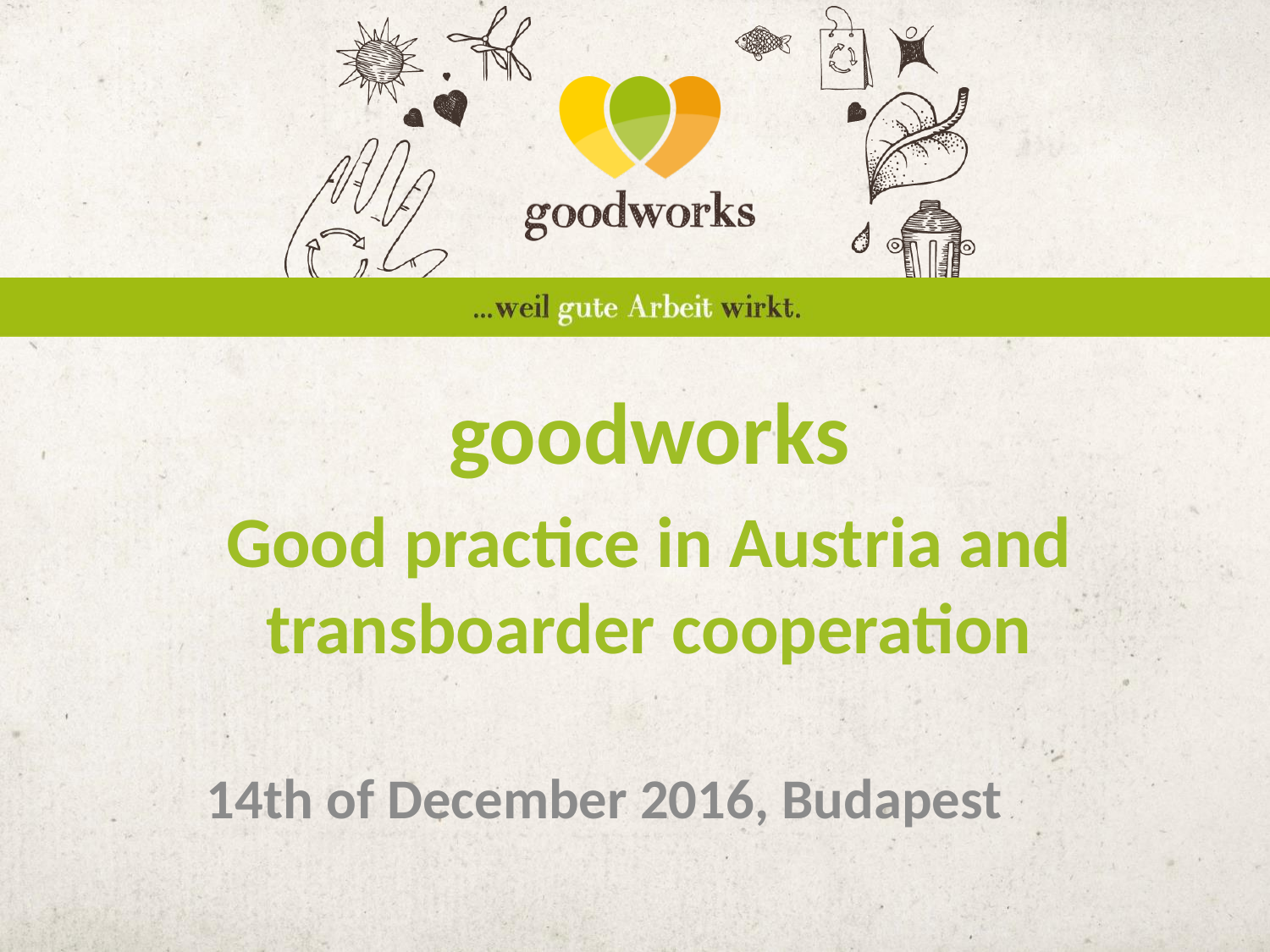

goodworks
Good practice in Austria and transboarder cooperation
# 14th of December 2016, Budapest